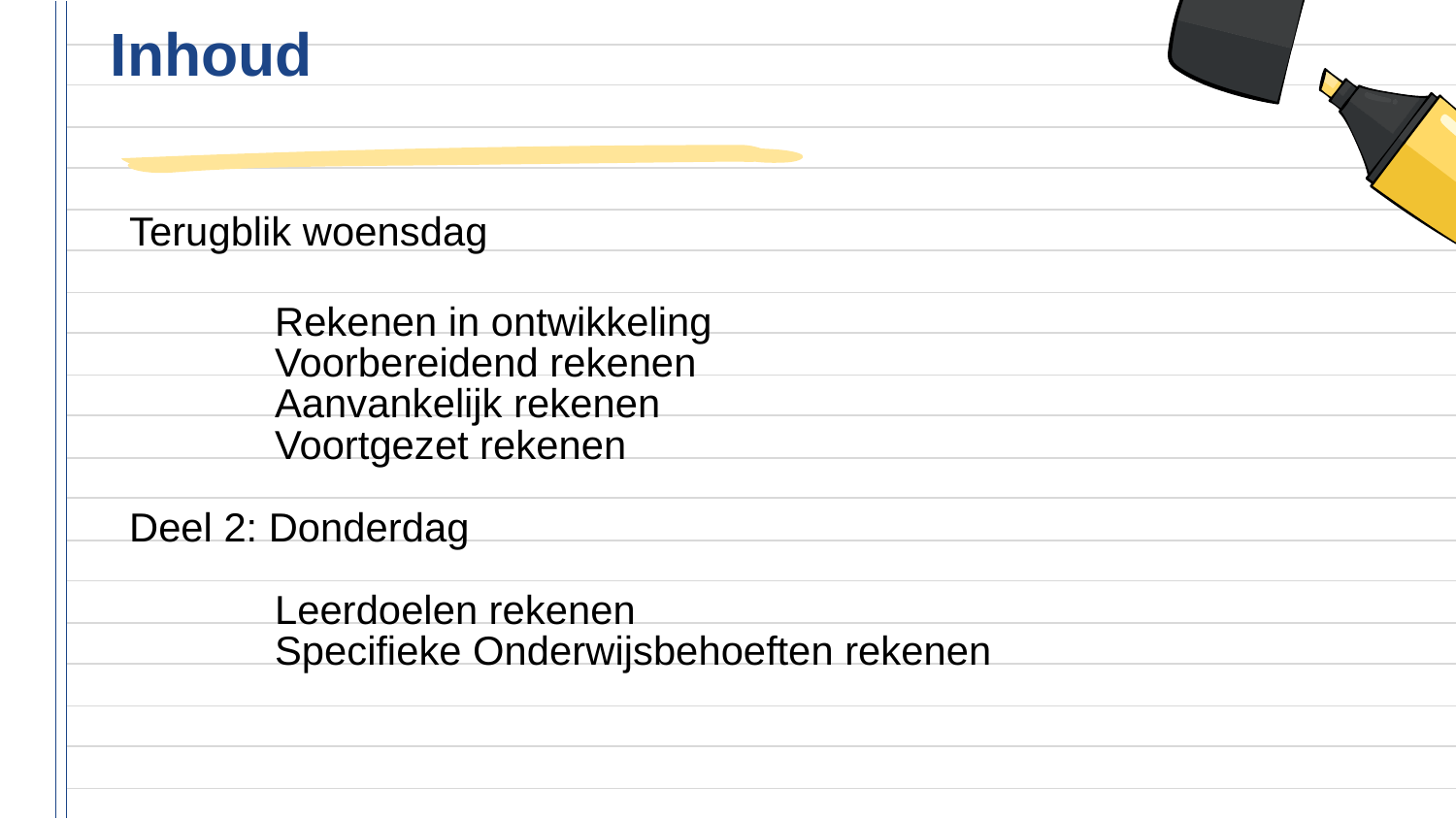

# Inhoud

Terugblik woensdag
	Rekenen in ontwikkeling
	Voorbereidend rekenen
	Aanvankelijk rekenen
	Voortgezet rekenen

Deel 2: Donderdag
	Leerdoelen rekenen
	Specifieke Onderwijsbehoeften rekenen